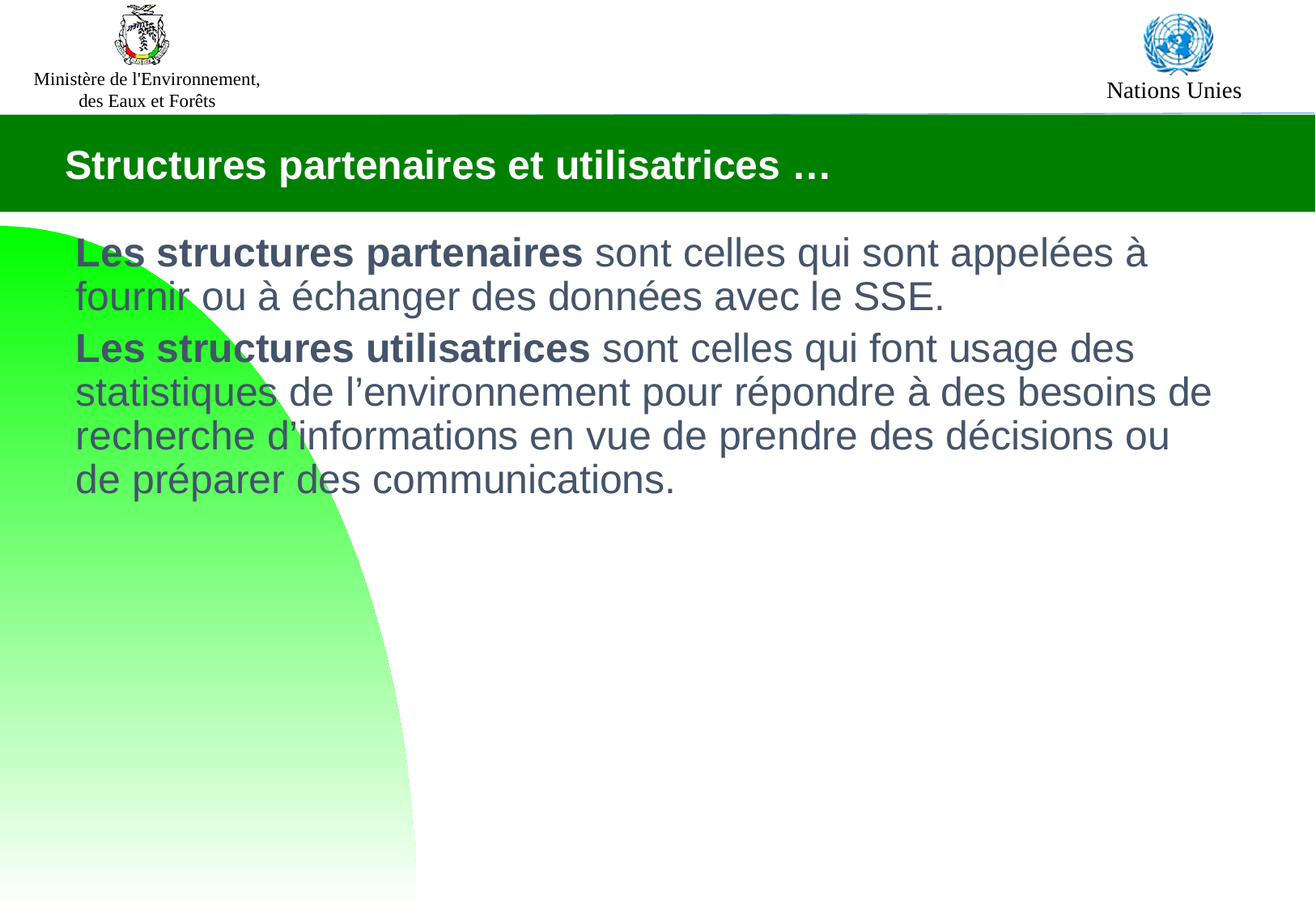

Structures partenaires et utilisatrices …
Les structures partenaires sont celles qui sont appelées à fournir ou à échanger des données avec le SSE.
Les structures utilisatrices sont celles qui font usage des statistiques de l’environnement pour répondre à des besoins de recherche d’informations en vue de prendre des décisions ou de préparer des communications.